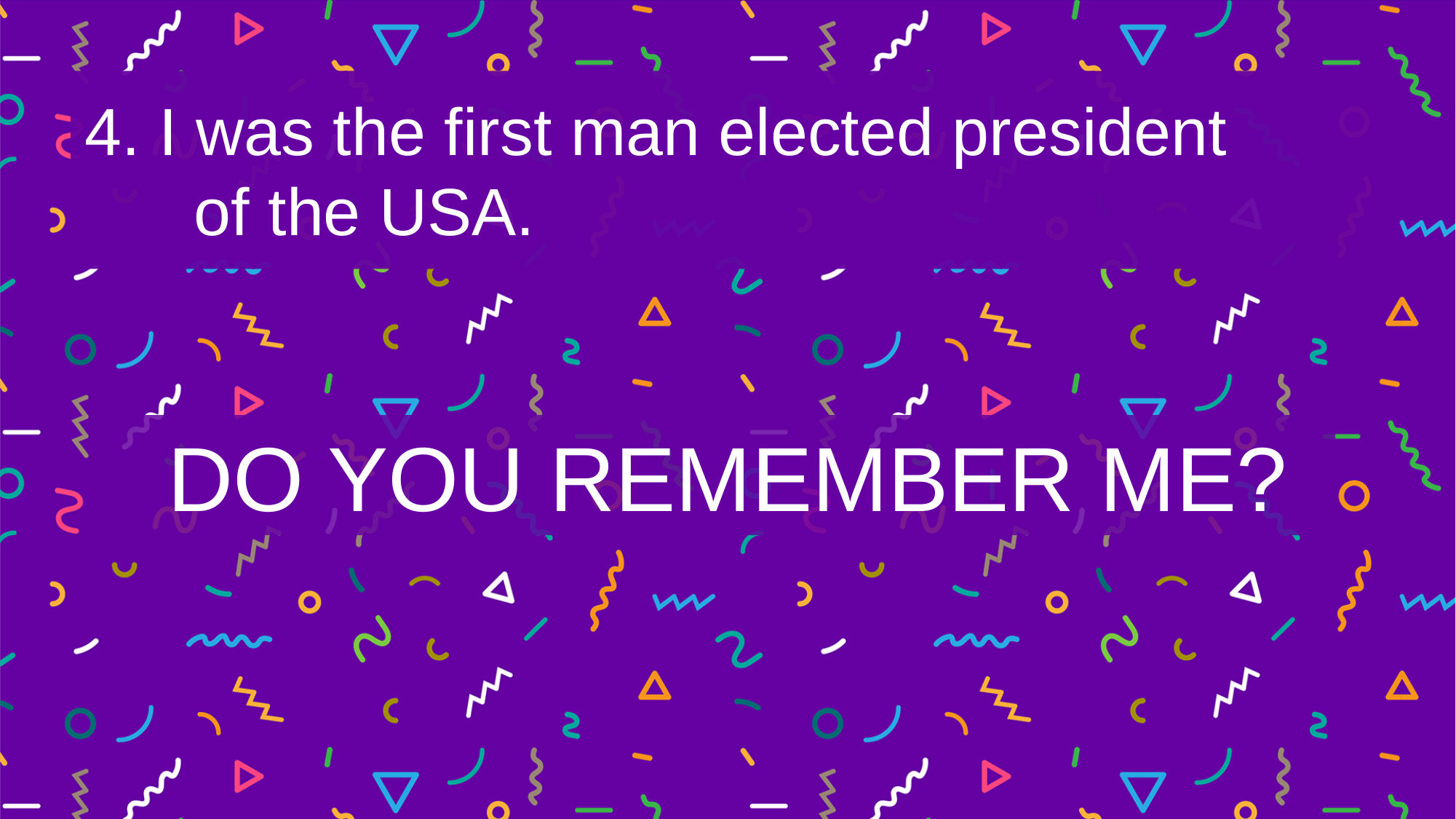

4. I was the first man elected president
	of the USA.
DO YOU REMEMBER ME?